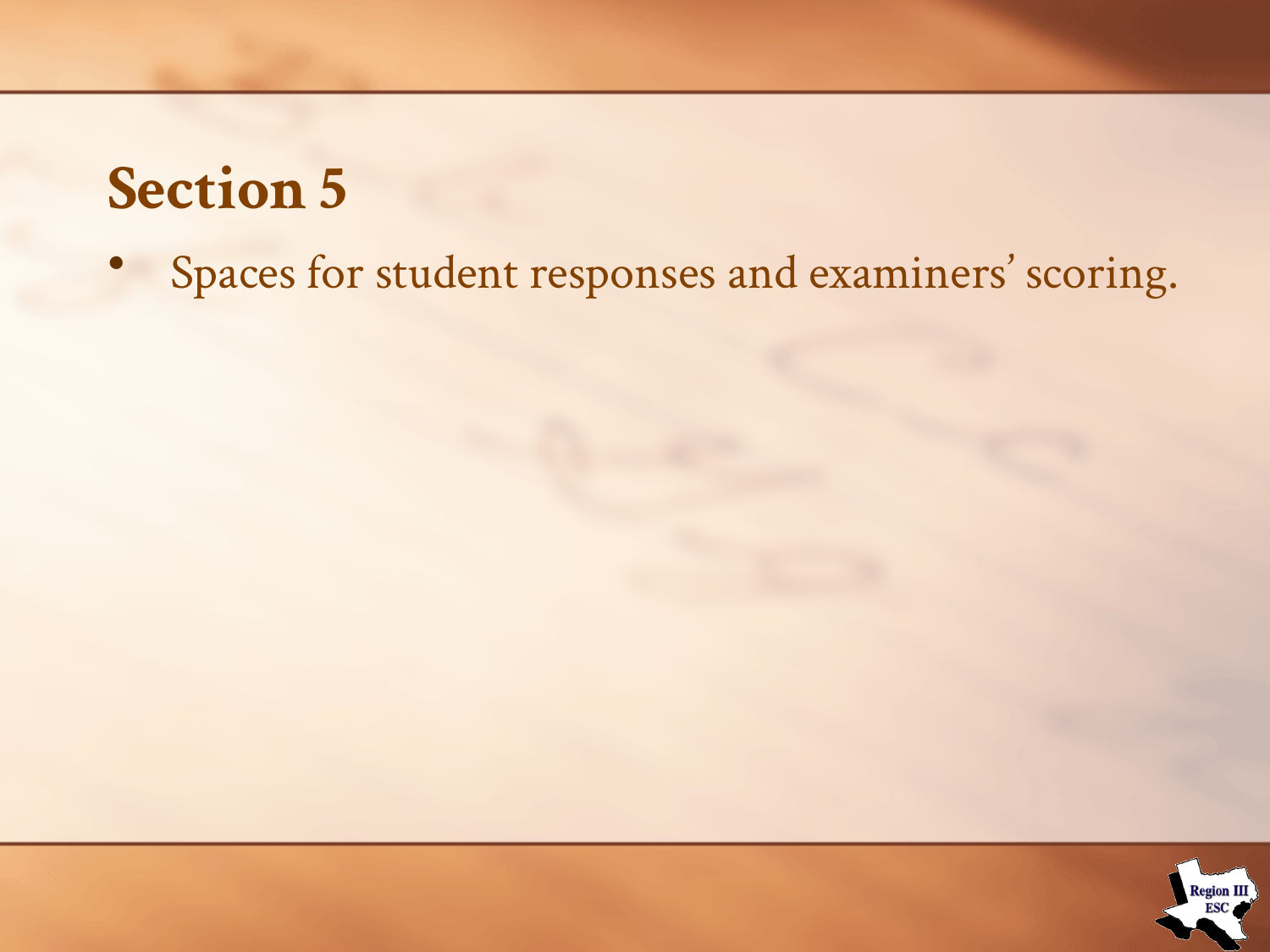

# Section 5
Spaces for student responses and examiners’ scoring.